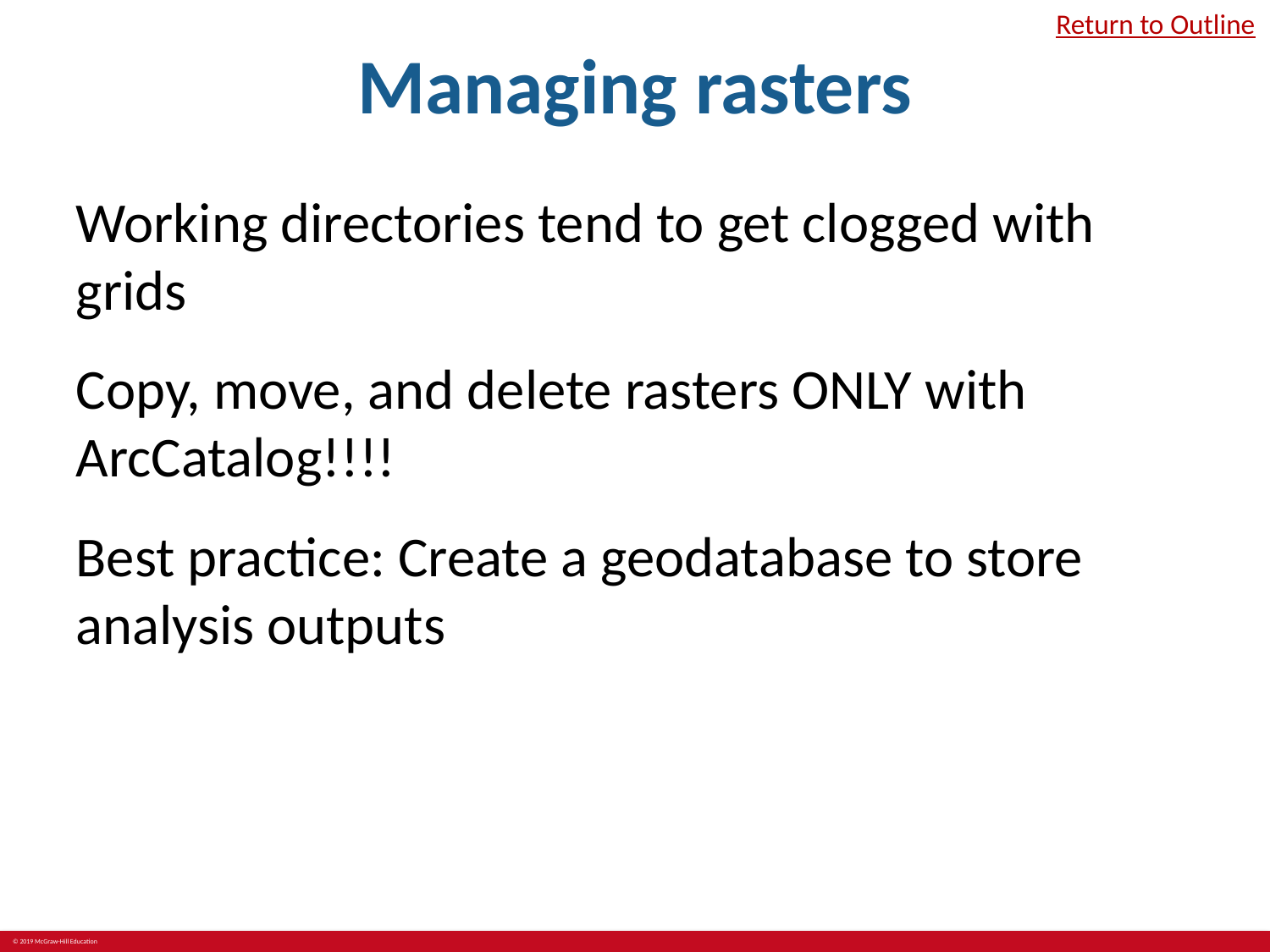

# Managing rasters
Return to Outline
Working directories tend to get clogged with grids
Copy, move, and delete rasters ONLY with ArcCatalog!!!!
Best practice: Create a geodatabase to store analysis outputs